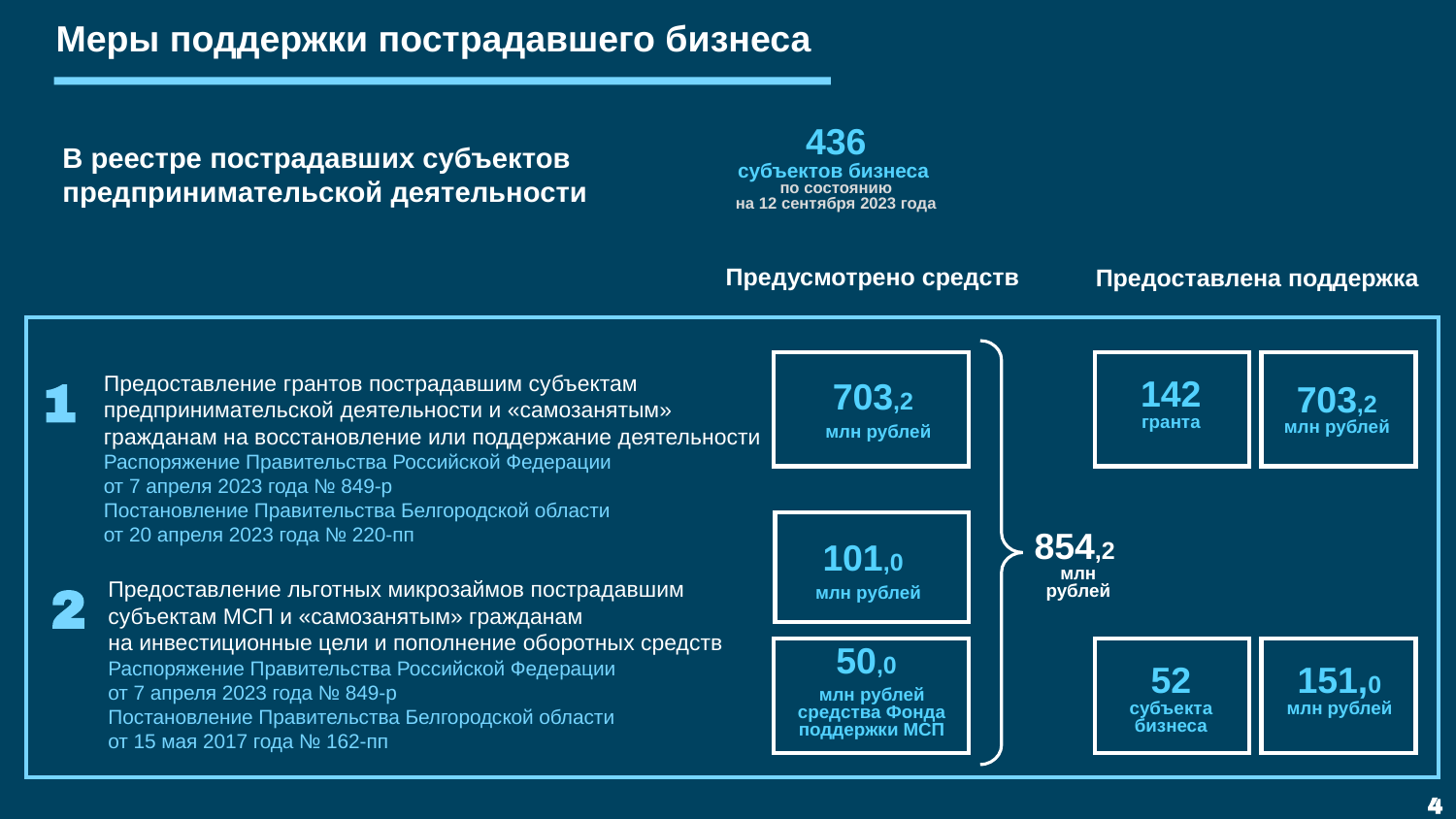

Меры поддержки пострадавшего бизнеса

436
субъектов бизнеса
по состоянию
на 12 сентября 2023 года
В реестре пострадавших субъектов предпринимательской деятельности
Предусмотрено средств
Предоставлена поддержка

1
Предоставление грантов пострадавшим субъектам предпринимательской деятельности и «самозанятым» гражданам на восстановление или поддержание деятельности Распоряжение Правительства Российской Федерации
от 7 апреля 2023 года № 849-р
Постановление Правительства Белгородской области
от 20 апреля 2023 года № 220-пп
703,2
млн рублей
142
гранта
703,2
млн рублей

854,2
млн
рублей
101,0
млн рублей
2
Предоставление льготных микрозаймов пострадавшим субъектам МСП и «самозанятым» гражданам
на инвестиционные цели и пополнение оборотных средств Распоряжение Правительства Российской Федерации
от 7 апреля 2023 года № 849-р
Постановление Правительства Белгородской области
от 15 мая 2017 года № 162-пп

50,0
млн рублей средства Фонда поддержки МСП

52
субъекта бизнеса
151,0
млн рублей
4